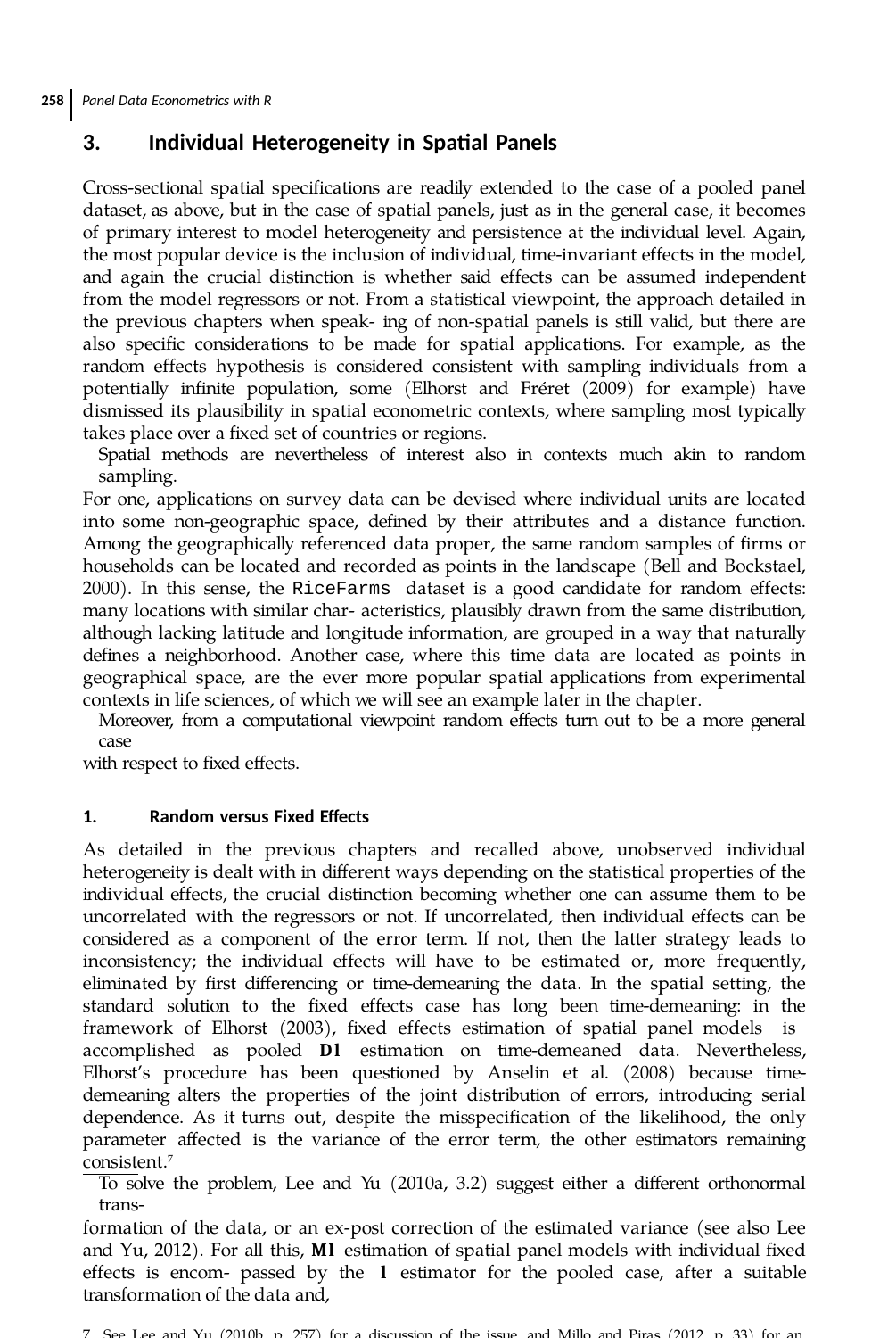

258  Panel Data Econometrics with R

Individual Heterogeneity in Spatial Panels

Cross-sectional spatial speciﬁcations are readily extended to the case of a pooled panel dataset, as above, but in the case of spatial panels, just as in the general case, it becomes of primary interest to model heterogeneity and persistence at the individual level. Again, the most popular device is the inclusion of individual, time-invariant effects in the model, and again the crucial distinction is whether said effects can be assumed independent from the model regressors or not. From a statistical viewpoint, the approach detailed in the previous chapters when speak- ing of non-spatial panels is still valid, but there are also speciﬁc considerations to be made for spatial applications. For example, as the random effects hypothesis is considered consistent with sampling individuals from a potentially inﬁnite population, some (Elhorst and Fréret (2009) for example) have dismissed its plausibility in spatial econometric contexts, where sampling most typically takes place over a ﬁxed set of countries or regions.
Spatial methods are nevertheless of interest also in contexts much akin to random sampling.
For one, applications on survey data can be devised where individual units are located into some non-geographic space, deﬁned by their attributes and a distance function. Among the geographically referenced data proper, the same random samples of ﬁrms or households can be located and recorded as points in the landscape (Bell and Bockstael, 2000). In this sense, the RiceFarms dataset is a good candidate for random effects: many locations with similar char- acteristics, plausibly drawn from the same distribution, although lacking latitude and longitude information, are grouped in a way that naturally deﬁnes a neighborhood. Another case, where this time data are located as points in geographical space, are the ever more popular spatial applications from experimental contexts in life sciences, of which we will see an example later in the chapter.
Moreover, from a computational viewpoint random effects turn out to be a more general case
with respect to ﬁxed effects.

Random versus Fixed Effects
As detailed in the previous chapters and recalled above, unobserved individual heterogeneity is dealt with in different ways depending on the statistical properties of the individual effects, the crucial distinction becoming whether one can assume them to be uncorrelated with the regressors or not. If uncorrelated, then individual effects can be considered as a component of the error term. If not, then the latter strategy leads to inconsistency; the individual effects will have to be estimated or, more frequently, eliminated by ﬁrst differencing or time-demeaning the data. In the spatial setting, the standard solution to the ﬁxed effects case has long been time-demeaning: in the framework of Elhorst (2003), ﬁxed effects estimation of spatial panel models  is  accomplished  as  pooled  ml  estimation  on  time-demeaned  data.  Nevertheless, Elhorst’s  procedure  has  been  questioned  by  Anselin  et  al.  (2008)  because  time-demeaning alters the properties of the joint distribution of errors, introducing serial dependence. As it turns out, despite the misspeciﬁcation of the likelihood, the only parameter affected is the variance of the error term, the other estimators remaining consistent.7
To solve the problem, Lee and Yu (2010a, 3.2) suggest either a different orthonormal trans-
formation of the data, or an ex-post correction of the estimated variance (see also Lee and Yu, 2012). For all this, ml estimation of spatial panel models with individual ﬁxed effects is encom- passed by the ml estimator for the pooled case, after a suitable transformation of the data and,

7  See Lee and Yu (2010b, p. 257) for a discussion of the issue, and Millo and Piras (2012, p. 33) for an evaluation if its practical signiﬁcance through Monte Carlo simulation.